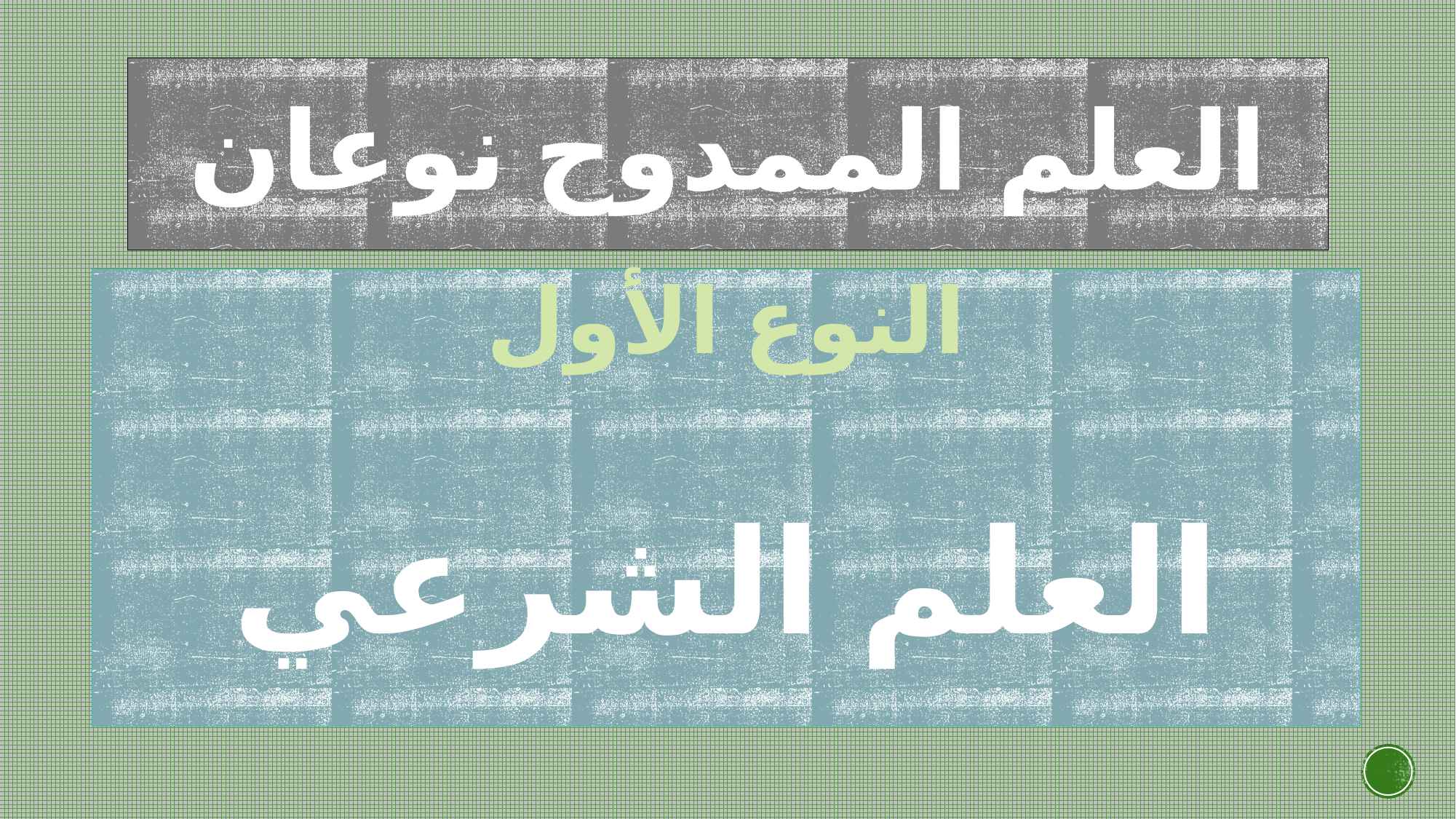

# العلم الممدوح نوعان
النوع الأول

العلم الشرعي